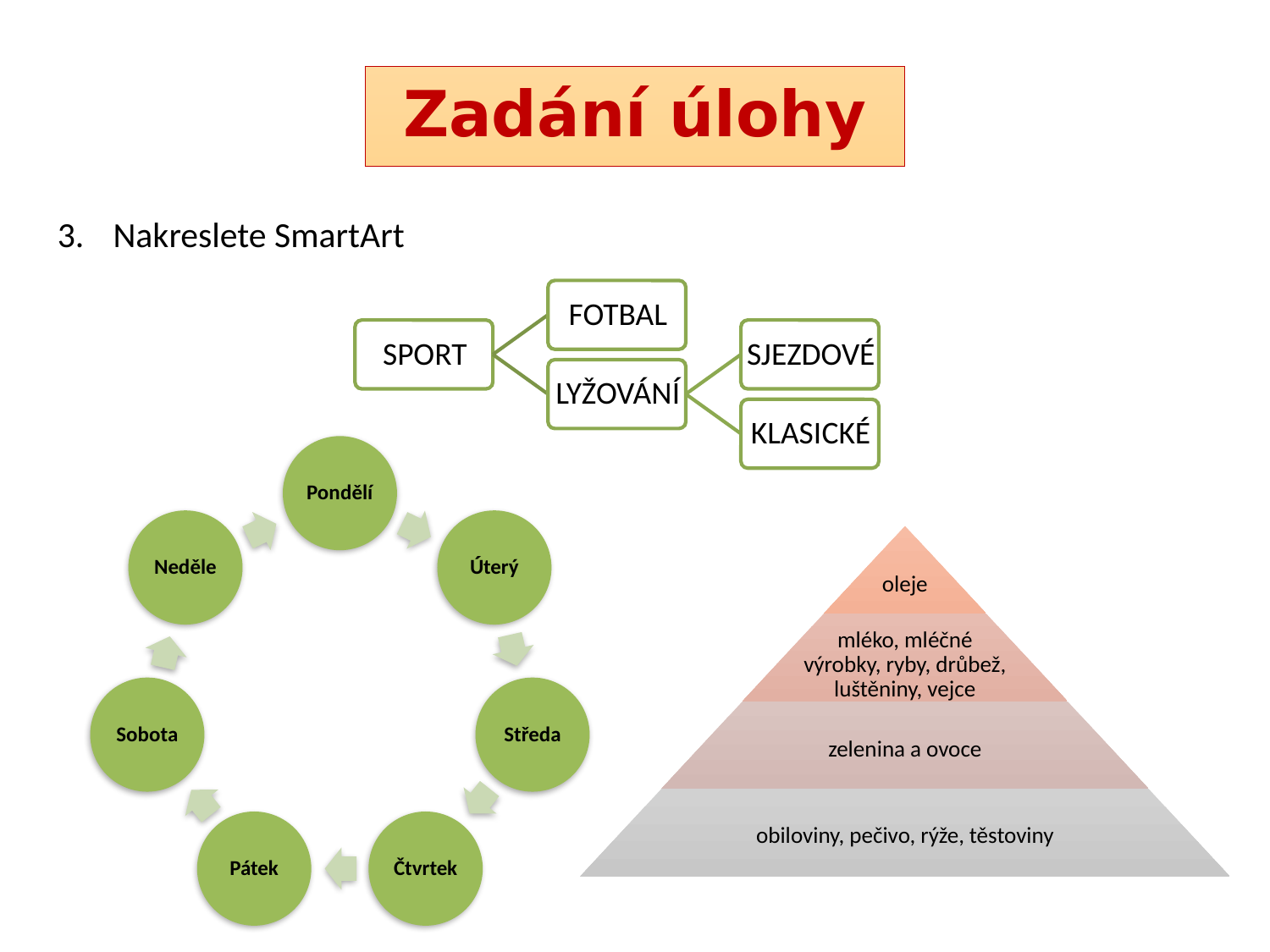

Zadání úlohy
 Nakreslete SmartArt

SPORT

FOTBAL

LYŽOVÁNÍ

SJEZDOVÉ

KLASICKÉ
Pondělí

Úterý

Středa

Čtvrtek

Pátek

Sobota

Neděle

oleje
mléko, mléčné výrobky, ryby, drůbež, luštěniny, vejce
zelenina a ovoce
obiloviny, pečivo, rýže, těstoviny